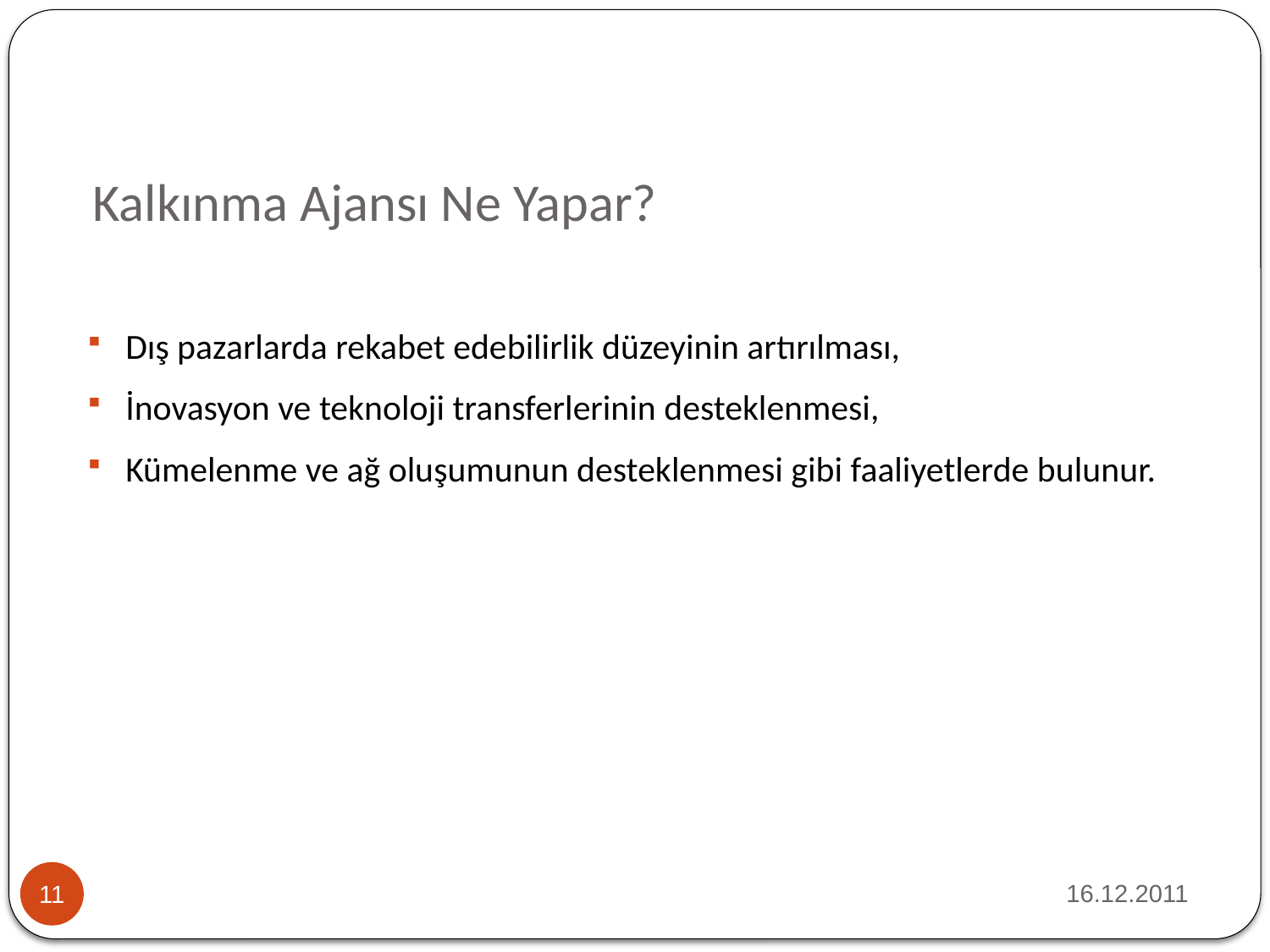

# Kalkınma Ajansı Ne Yapar?

Dış pazarlarda rekabet edebilirlik düzeyinin artırılması,
İnovasyon ve teknoloji transferlerinin desteklenmesi,
Kümelenme ve ağ oluşumunun desteklenmesi gibi faaliyetlerde bulunur.

16.12.2011
11